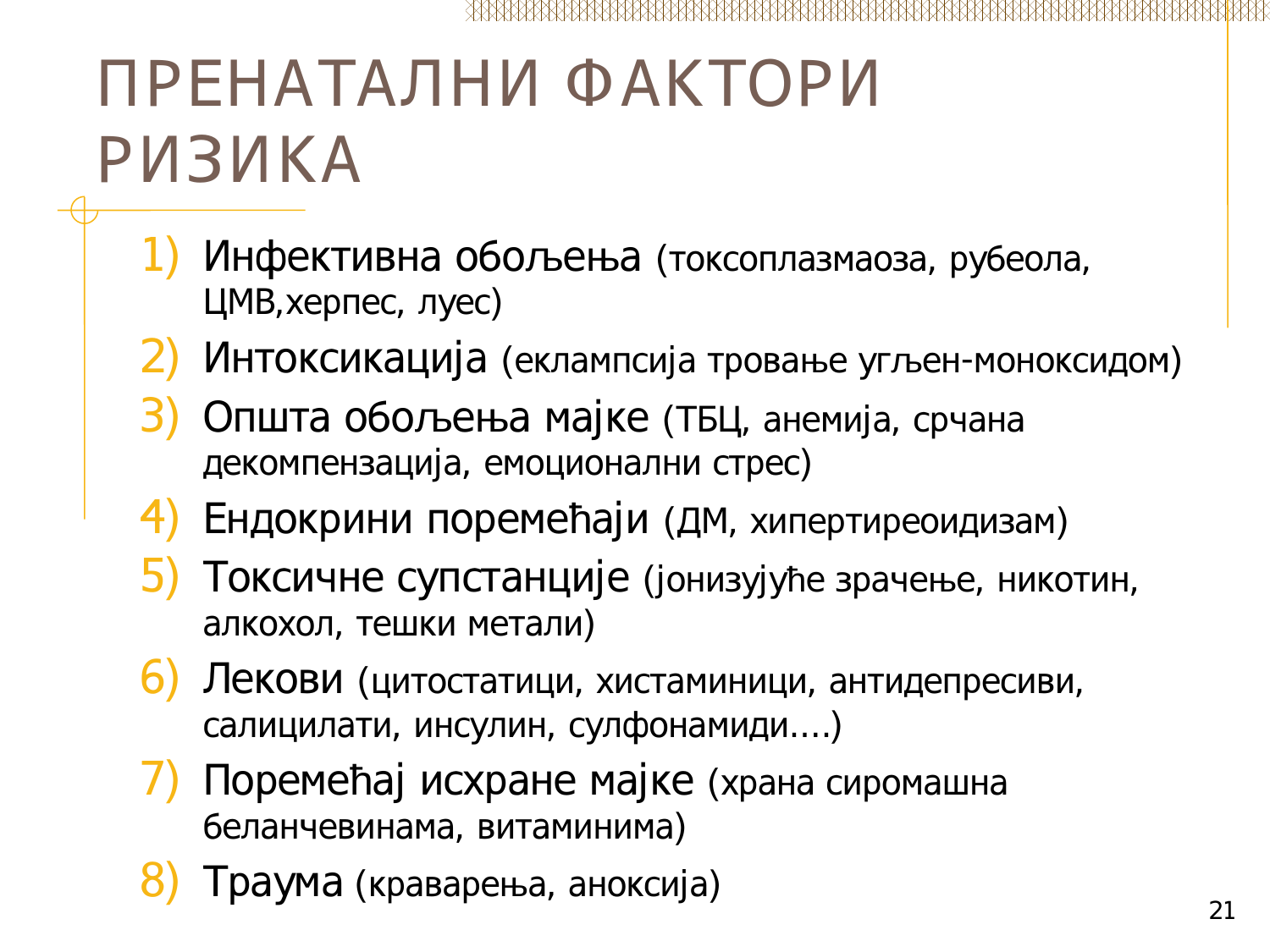

# ПРЕНАТАЛНИ ФАКТОРИ РИЗИКА
Инфективна обољења (токсоплазмаоза, рубеола, ЦМВ,херпес, луес)
Интоксикација (еклампсија тровање угљен-моноксидом)
Општа обољења мајке (ТБЦ, анемија, срчана декомпензација, емоционални стрес)
Ендокрини поремећаји (ДМ, хипертиреоидизам)
Токсичне супстанције (јонизујуће зрачење, никотин, алкохол, тешки метали)
Лекови (цитостатици, хистаминици, антидепресиви, салицилати, инсулин, сулфонамиди....)
Поремећај исхране мајке (храна сиромашна беланчевинама, витаминима)
Траума (краварења, аноксија)
21